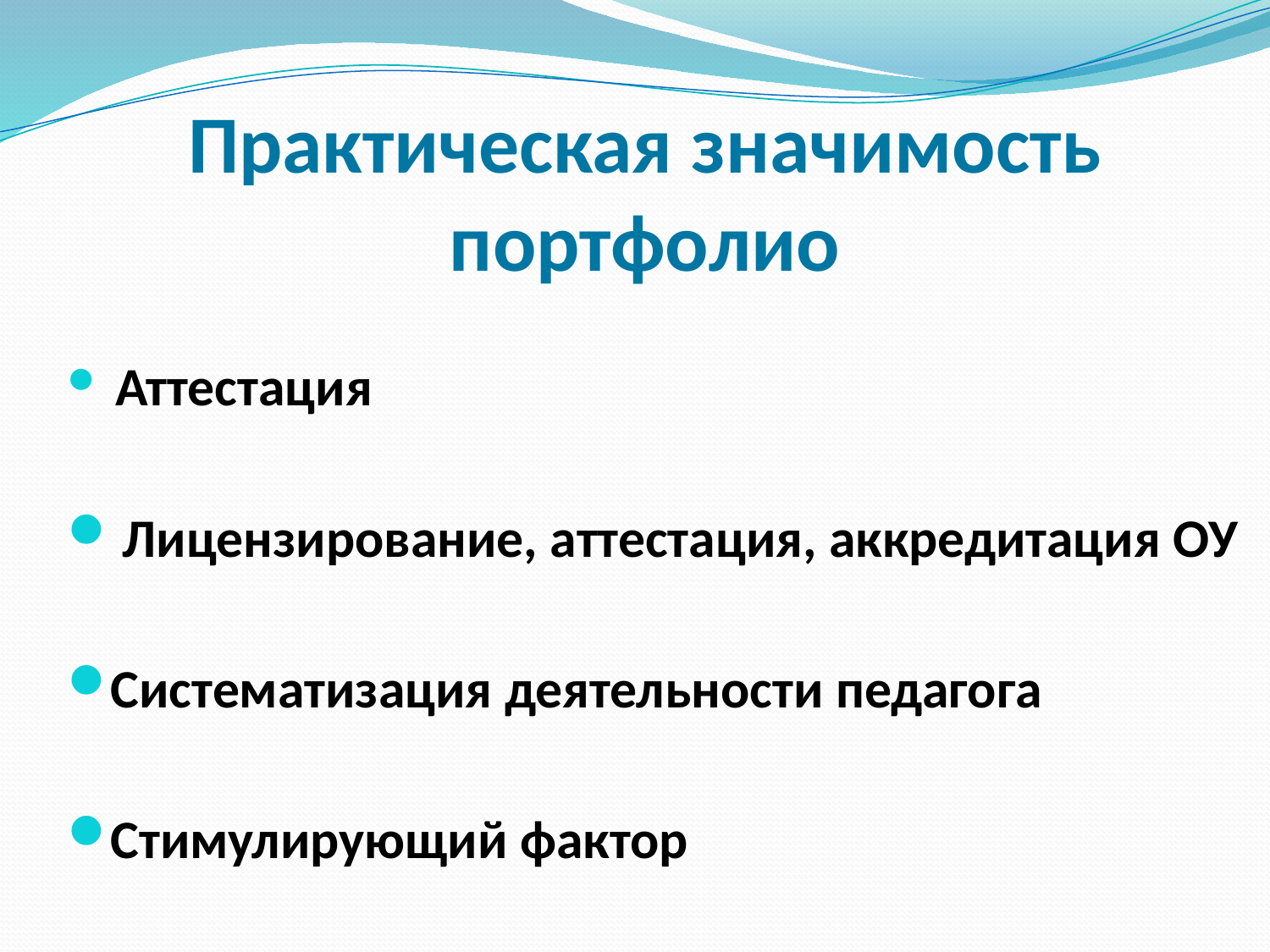

Практическая значимость портфолио
 Аттестация

 Лицензирование, аттестация, аккредитация ОУ

Систематизация деятельности педагога

Стимулирующий фактор